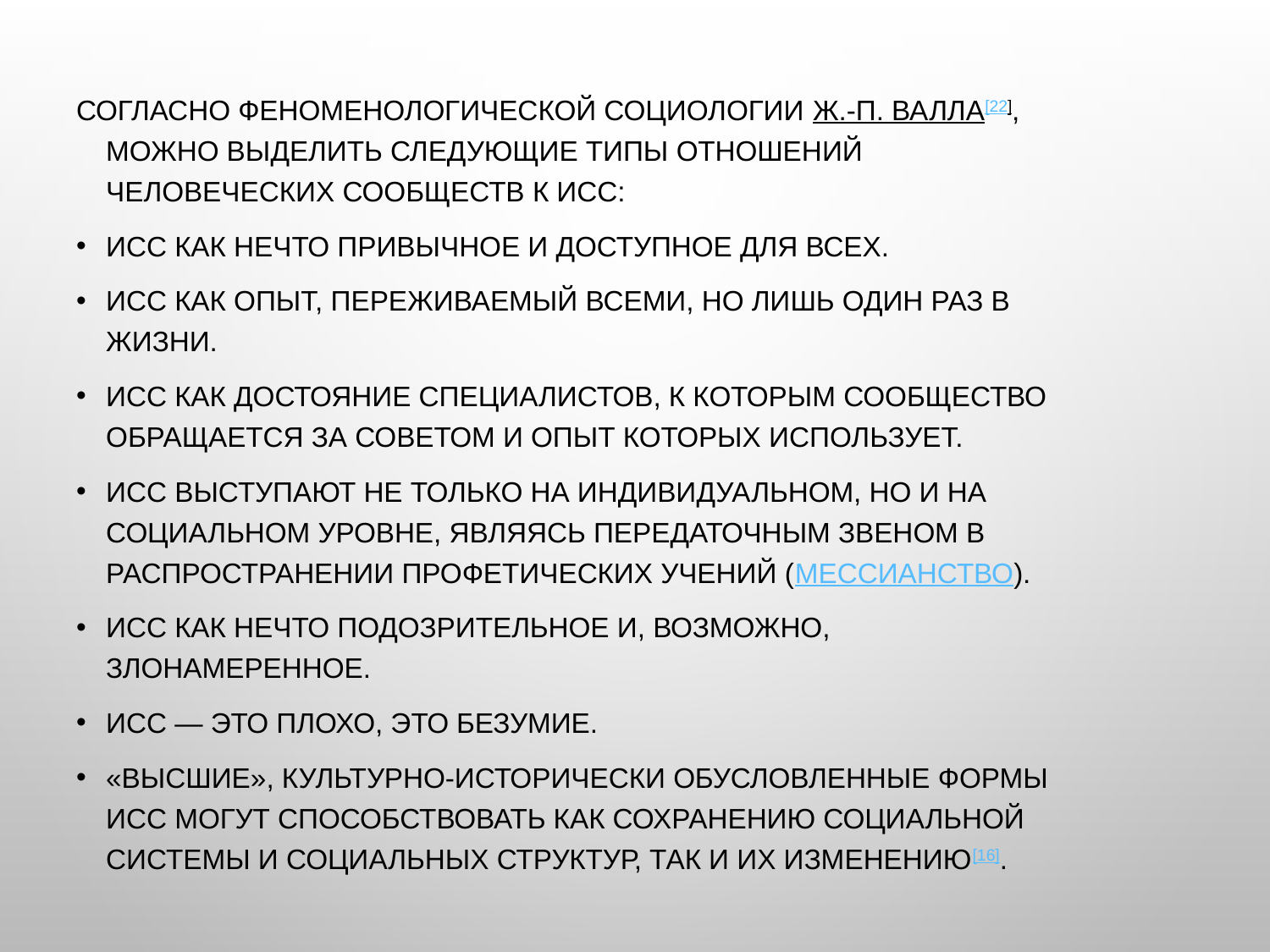

Согласно феноменологической социологии Ж.-П. Валла[22], можно выделить следующие типы отношений человеческих сообществ к ИСС:
ИСС как нечто привычное и доступное для всех.
ИСС как опыт, переживаемый всеми, но лишь один раз в жизни.
ИСС как достояние специалистов, к которым сообщество обращается за советом и опыт которых использует.
ИСС выступают не только на индивидуальном, но и на социальном уровне, являясь передаточным звеном в распространении профетических учений (мессианство).
ИСС как нечто подозрительное и, возможно, злонамеренное.
ИСС — это плохо, это безумие.
«Высшие», культурно-исторически обусловленные формы ИСС могут способствовать как сохранению социальной системы и социальных структур, так и их изменению[16].